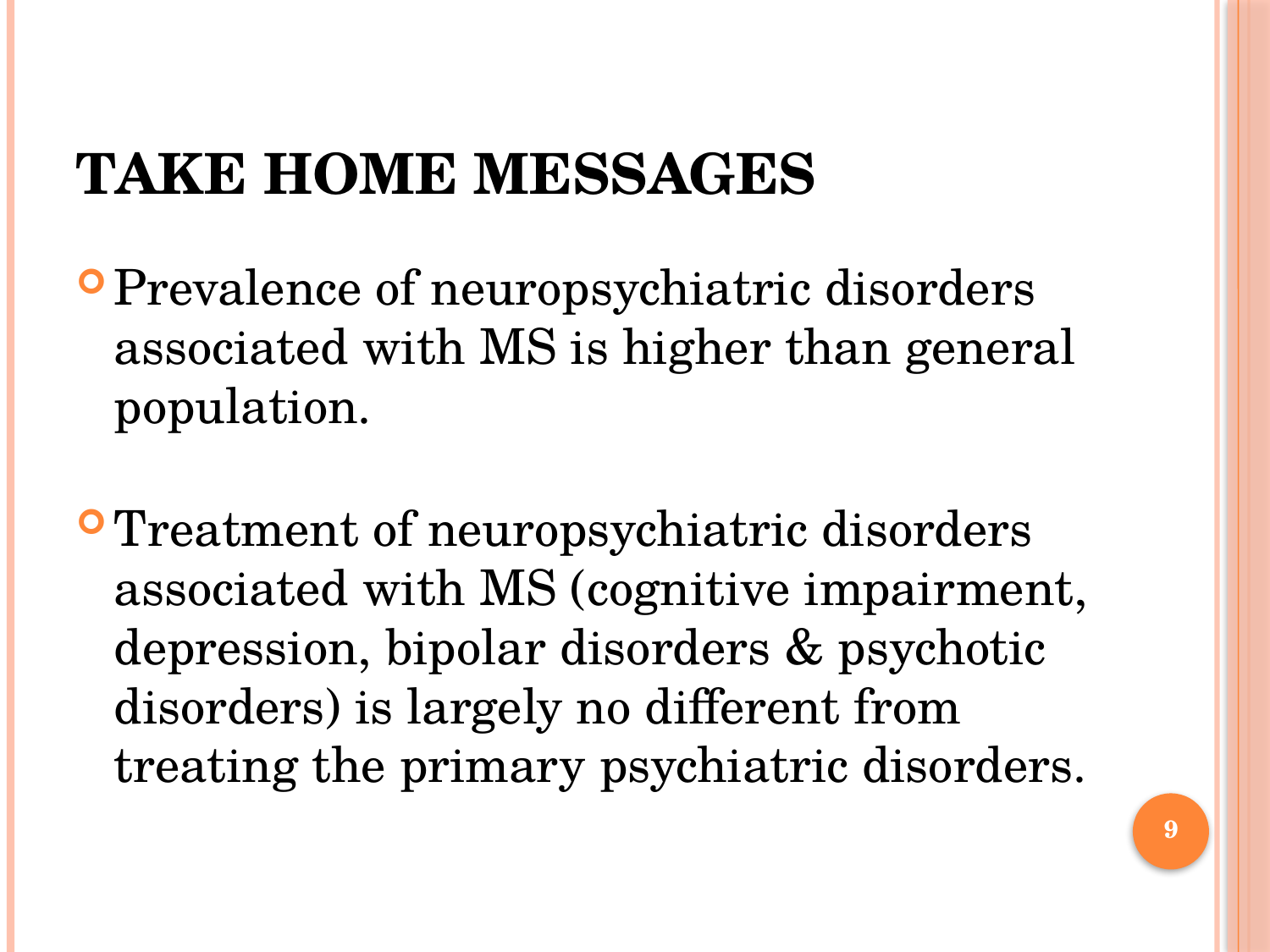

# Take home messages
Prevalence of neuropsychiatric disorders associated with MS is higher than general population.

Treatment of neuropsychiatric disorders associated with MS (cognitive impairment, depression, bipolar disorders & psychotic disorders) is largely no different from treating the primary psychiatric disorders.
9